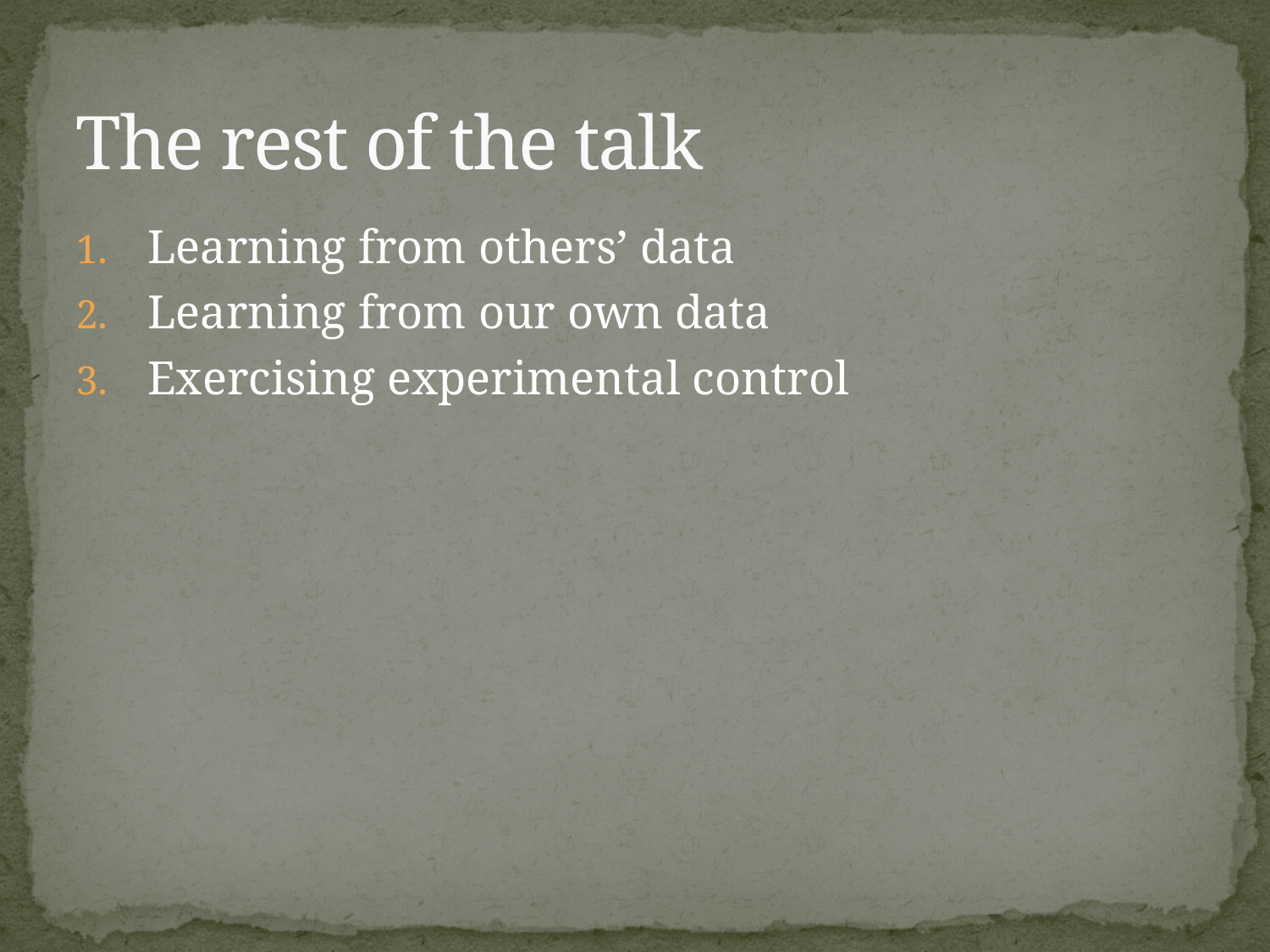

# The rest of the talk
Learning from others’ data
Learning from our own data
Exercising experimental control